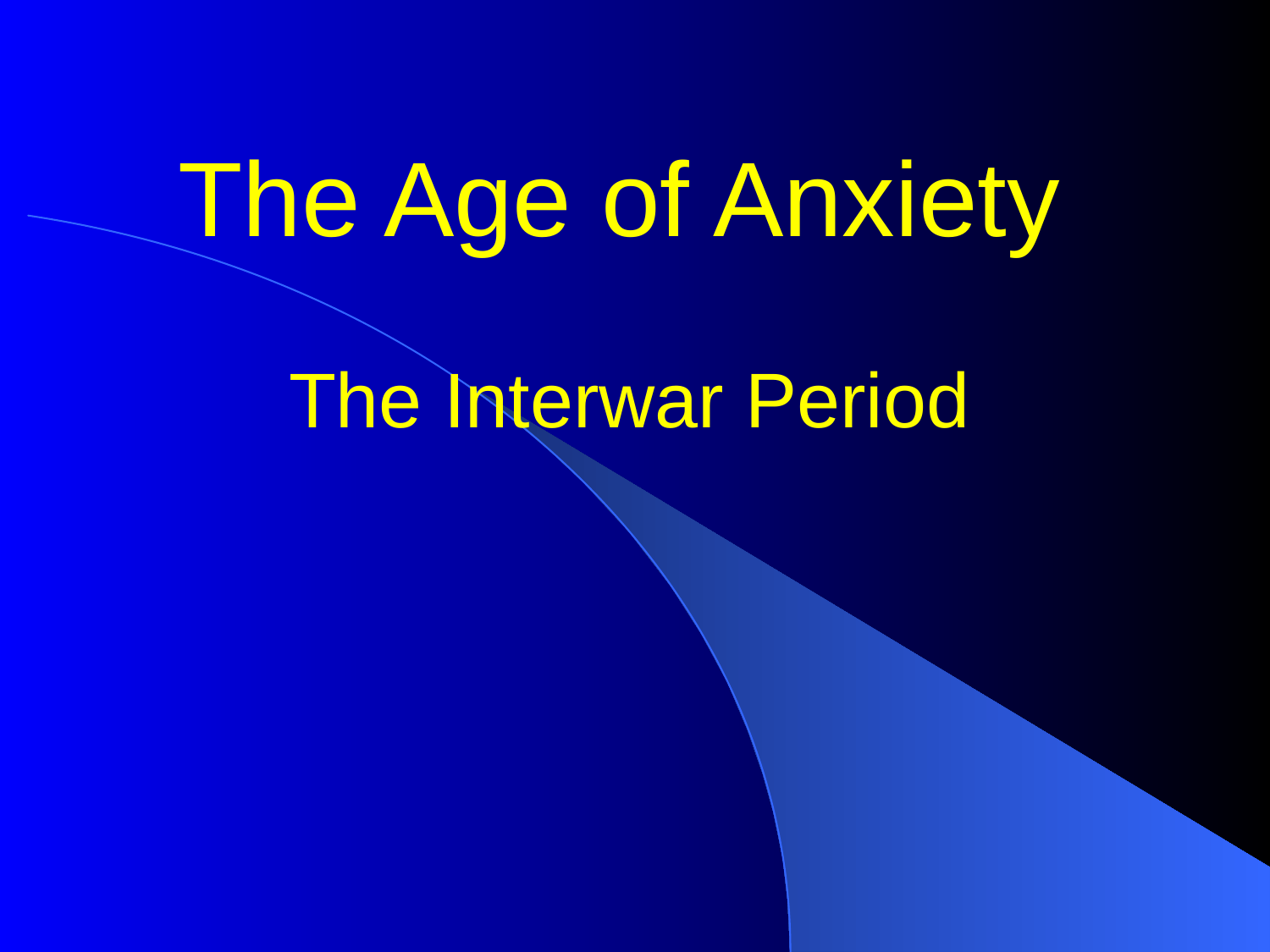

# The Age of Anxiety
The Interwar Period